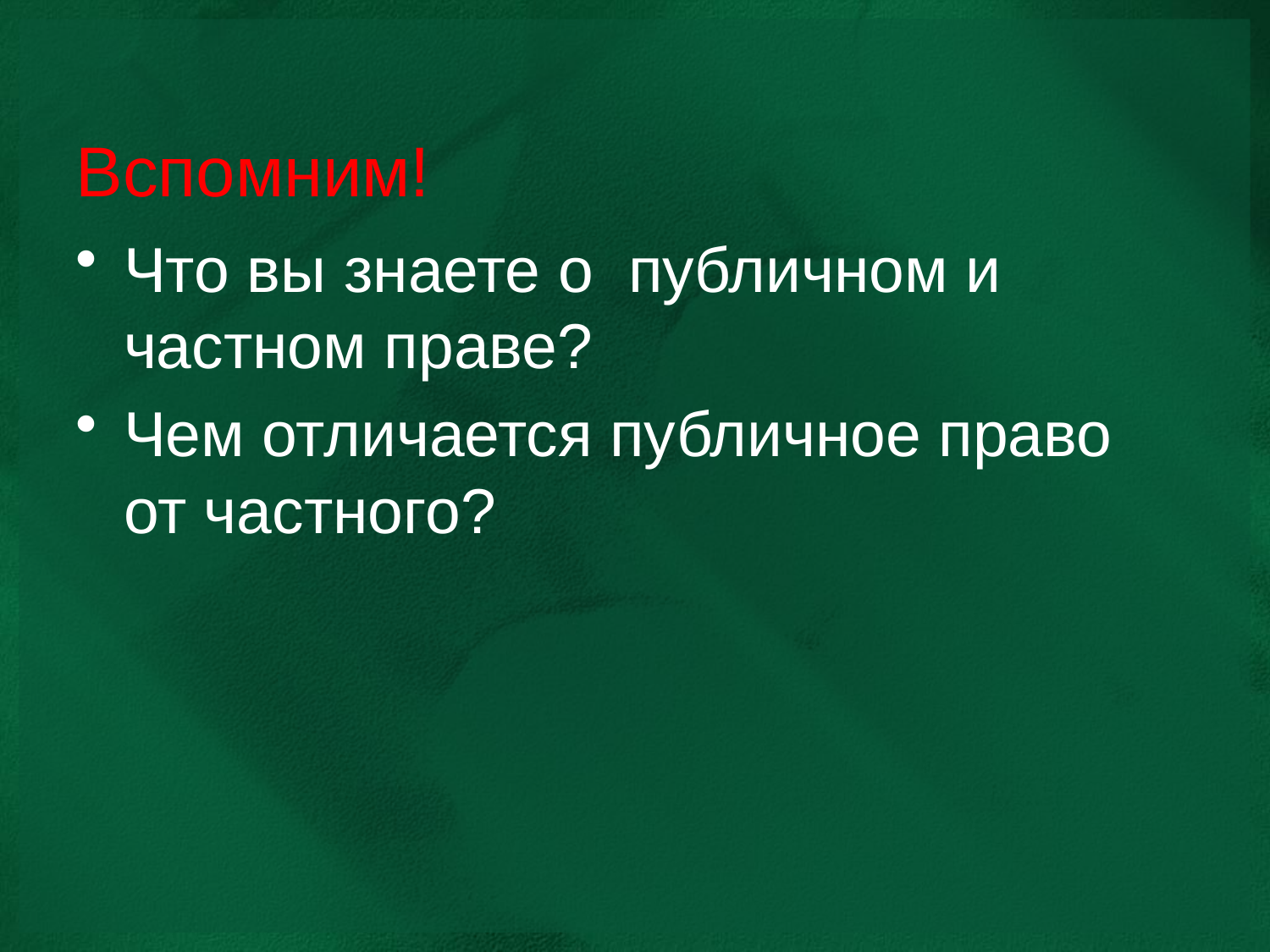

# Вспомним!

Что вы знаете о  публичном и частном праве?
Чем отличается публичное право от частного?